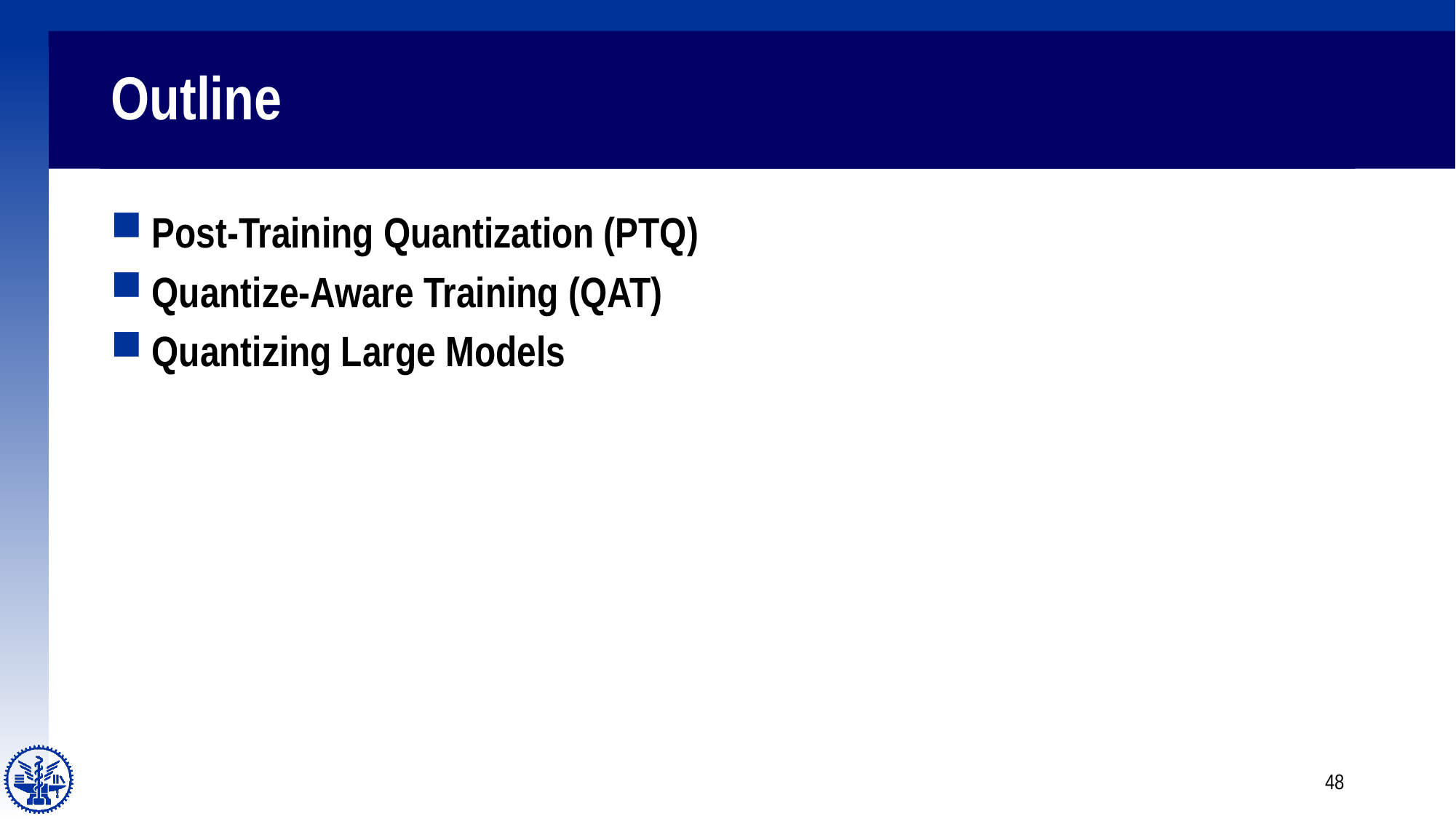

# Outline
Post-Training Quantization (PTQ)
Quantize-Aware Training (QAT)
Quantizing Large Models

48